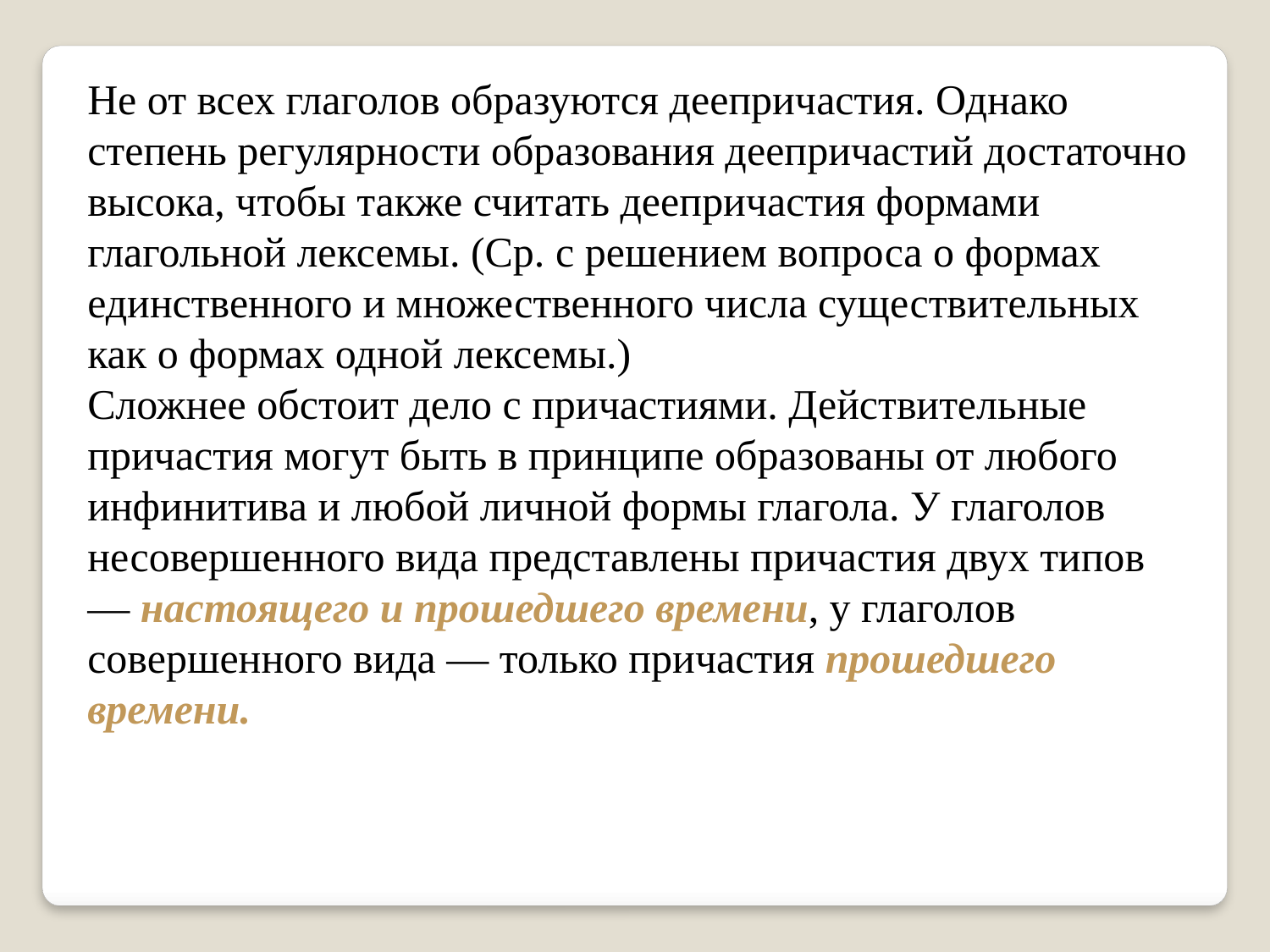

Не от всех глаголов образуются деепричастия. Однако степень регулярности образования деепричастий достаточно высока, чтобы также считать деепричастия формами глагольной лексемы. (Ср. с решением вопроса о формах единственного и множественного числа существительных как о формах одной лексемы.) 
Сложнее обстоит дело с причастиями. Действительные причастия могут быть в принципе образованы от любого инфинитива и любой личной формы глагола. У глаголов несовершенного вида представлены причастия двух типов — настоящего и прошедшего времени, у глаголов совершенного вида — только причастия прошедшего времени.